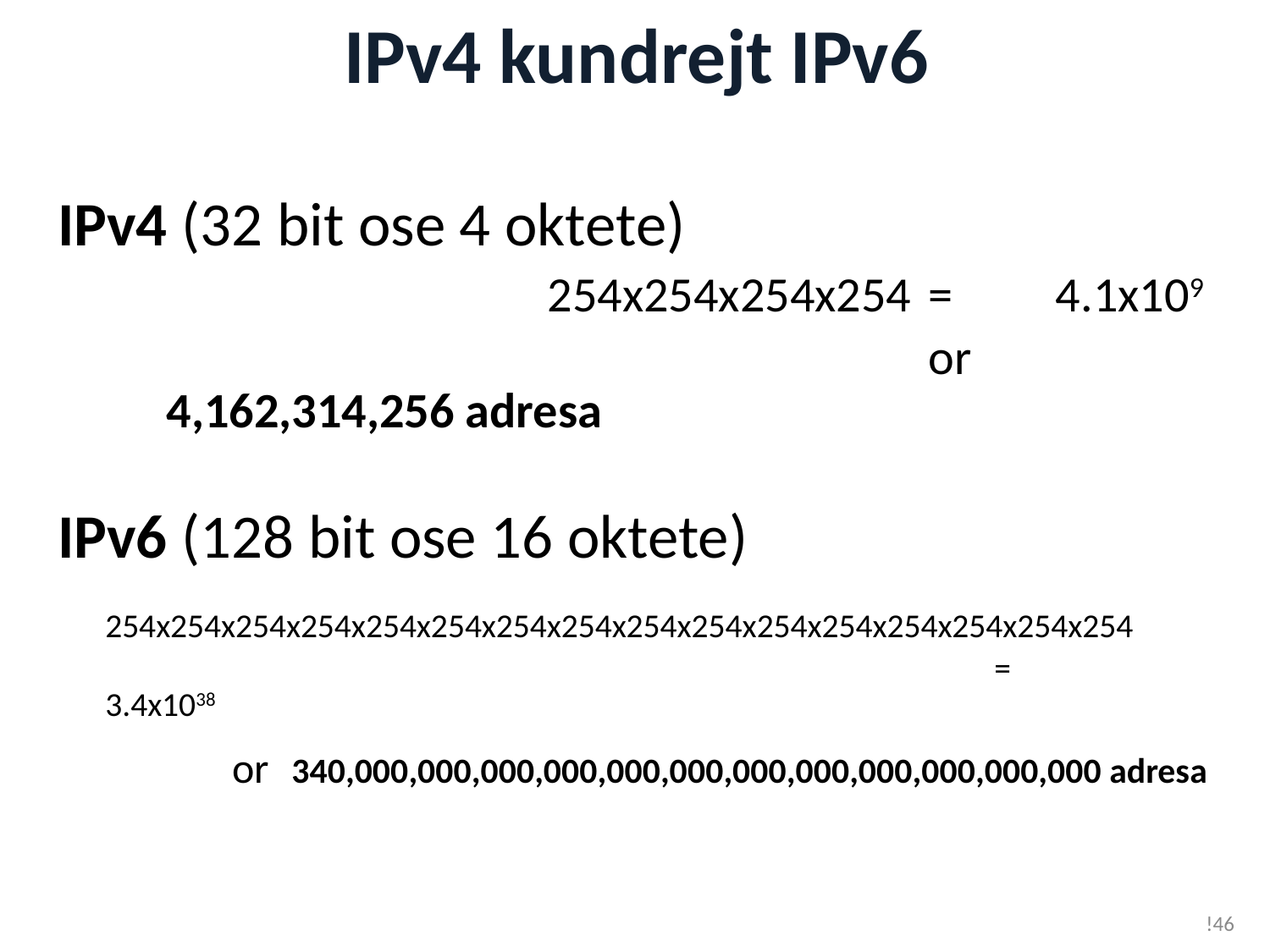

# IPv4 kundrejt IPv6
IPv4 (32 bit ose 4 oktete)
				254x254x254x254 	= 	4.1x109
							or 	4,162,314,256 adresa

IPv6 (128 bit ose 16 oktete)
		254x254x254x254x254x254x254x254x254x254x254x254x254x254x254x254
								= 	3.4x1038
		or  340,000,000,000,000,000,000,000,000,000,000,000,000 adresa

!46